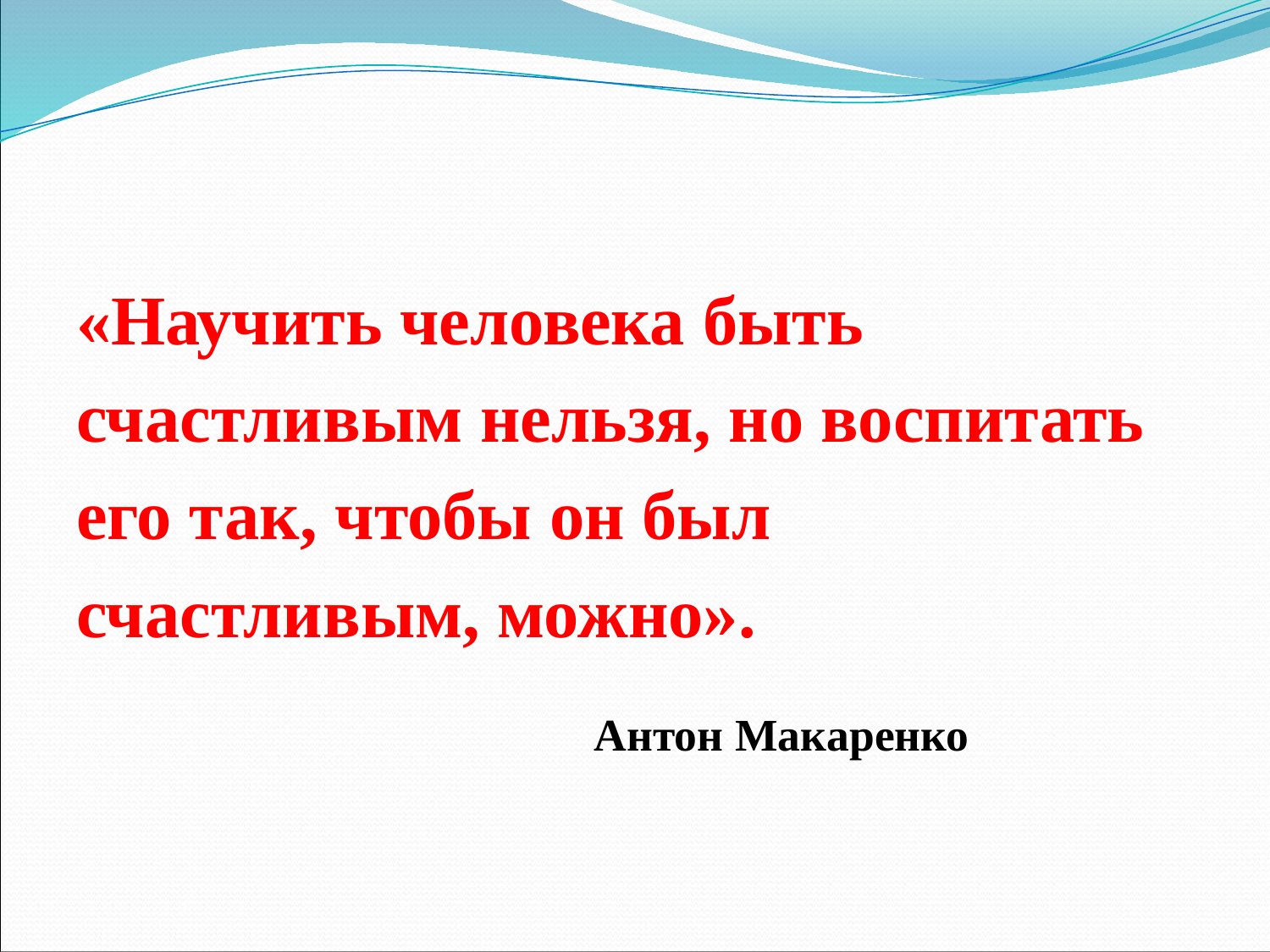

#
«Научить человека быть
счастливым нельзя, но воспитать
его так, чтобы он был
счастливым, можно».
                                          Антон Макаренко